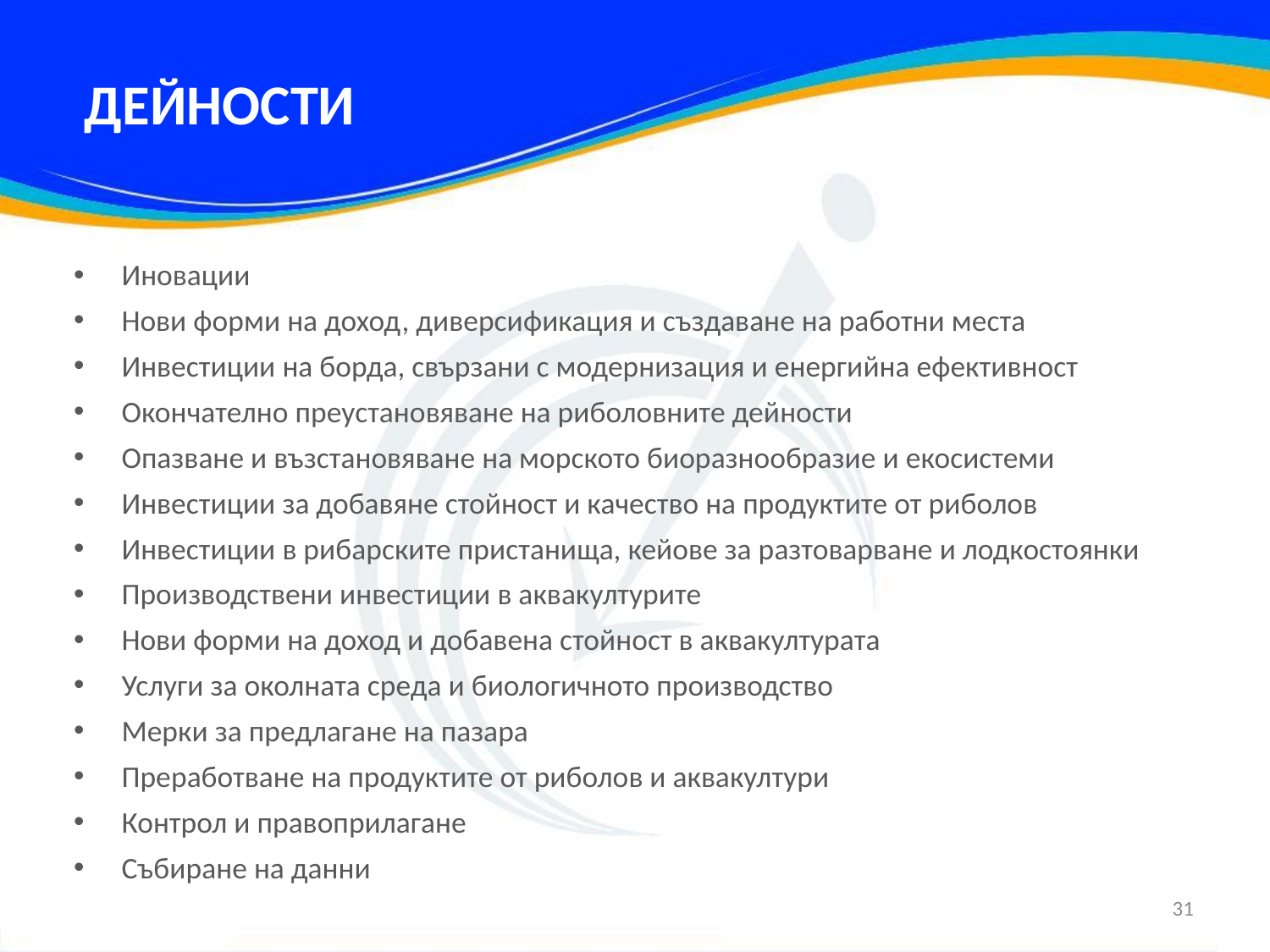

# ДЕЙНОСТИ
Иновации
Нови форми на доход, диверсификация и създаване на работни места
Инвестиции на борда, свързани с модернизация и енергийна ефективност
Окончателно преустановяване на риболовните дейности
Опазване и възстановяване на морското биоразнообразие и екосистеми
Инвестиции за добавяне стойност и качество на продуктите от риболов
Инвестиции в рибарските пристанища, кейове за разтоварване и лодкостоянки
Производствени инвестиции в аквакултурите
Нови форми на доход и добавена стойност в аквакултурата
Услуги за околната среда и биологичното производство
Мерки за предлагане на пазара
Преработване на продуктите от риболов и аквакултури
Контрол и правоприлагане
Събиране на данни

31